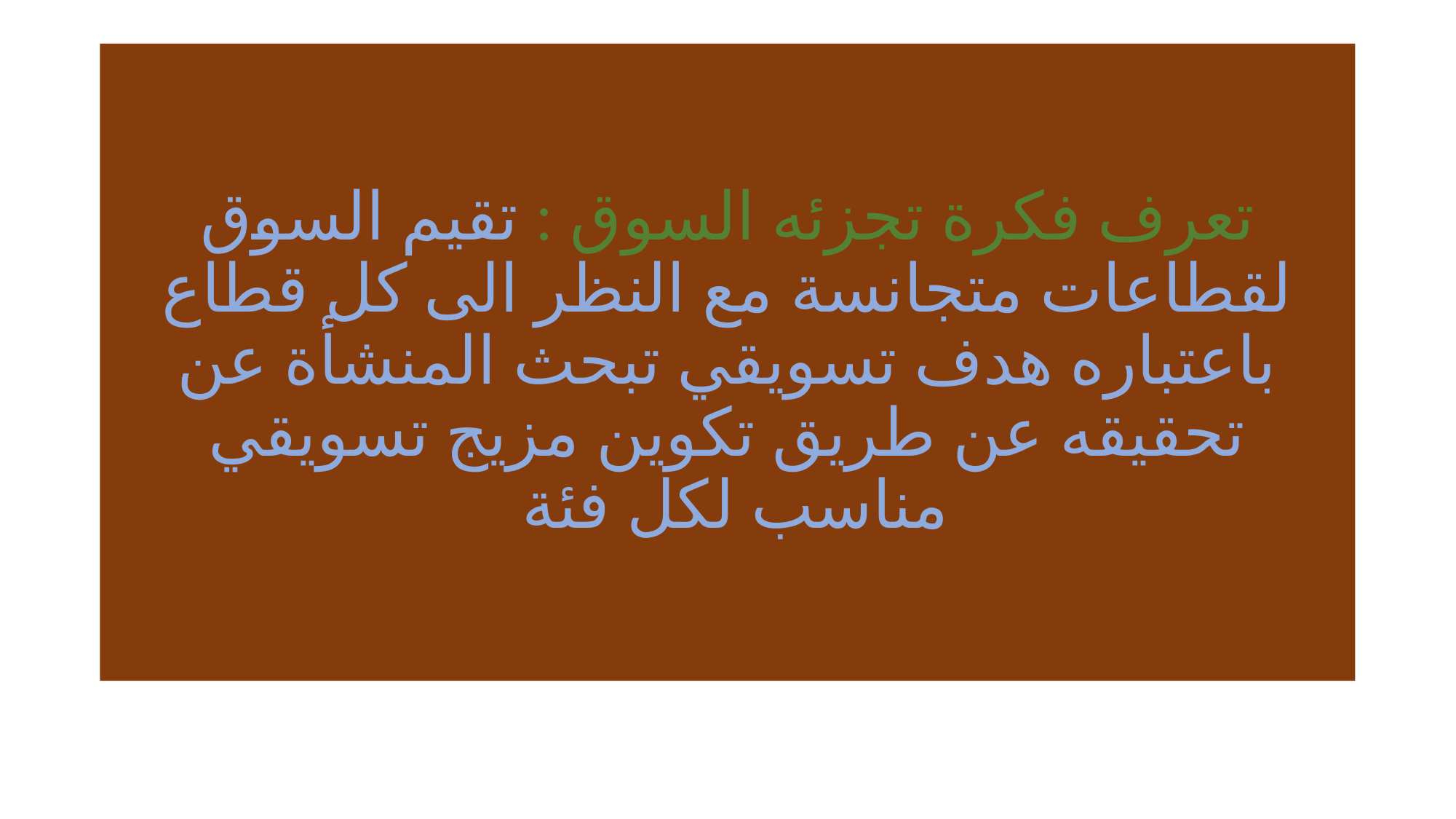

# تعرف فكرة تجزئه السوق : تقيم السوق لقطاعات متجانسة مع النظر الى كل قطاع باعتباره هدف تسويقي تبحث المنشأة عن تحقيقه عن طريق تكوين مزيج تسويقي مناسب لكل فئة